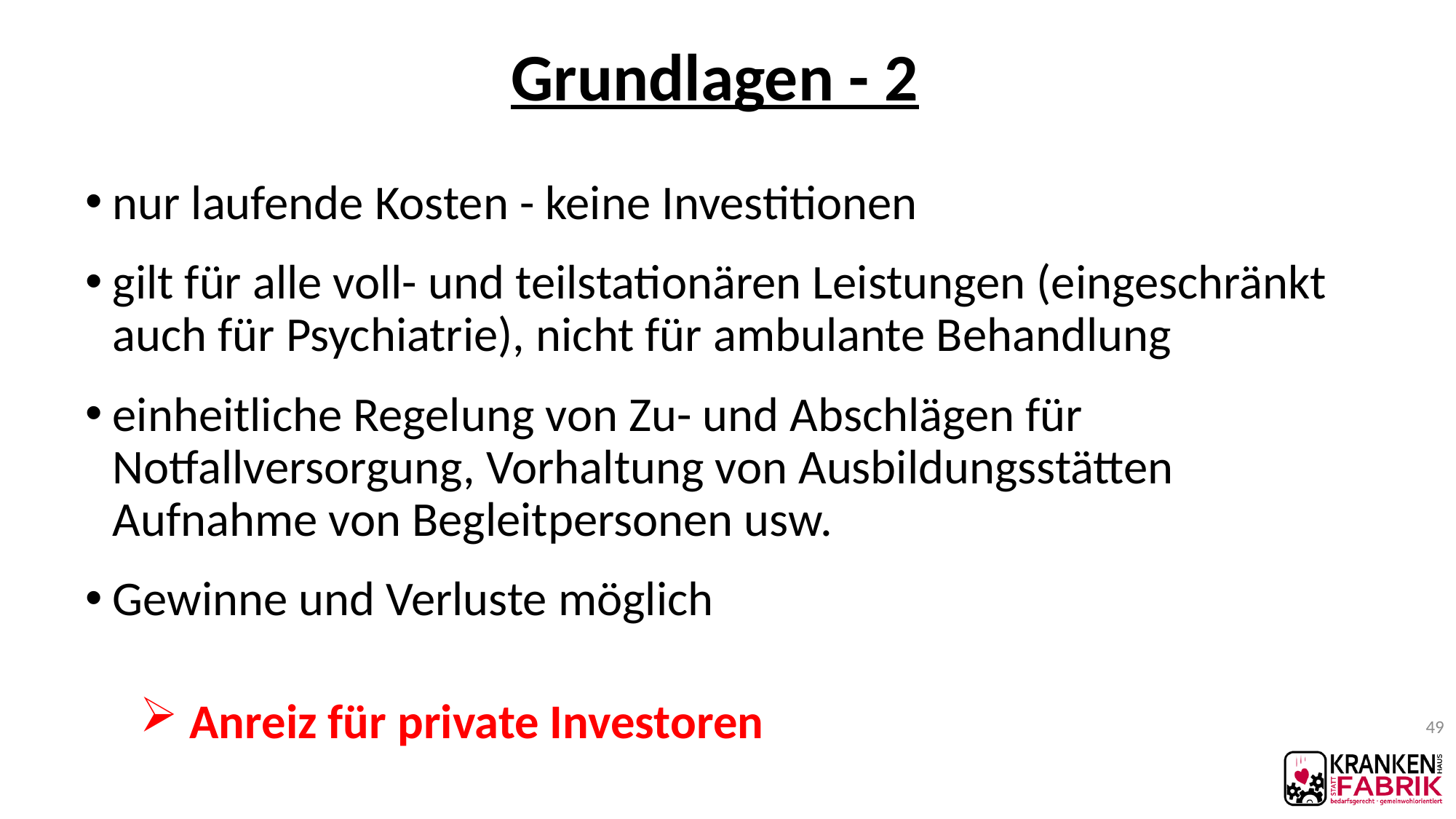

# Grundlagen - 2
nur laufende Kosten - keine Investitionen
gilt für alle voll- und teilstationären Leistungen (eingeschränkt auch für Psychiatrie), nicht für ambulante Behandlung
einheitliche Regelung von Zu- und Abschlägen für Notfallversorgung, Vorhaltung von Ausbildungsstätten Aufnahme von Begleitpersonen usw.
Gewinne und Verluste möglich

 Anreiz für private Investoren

49